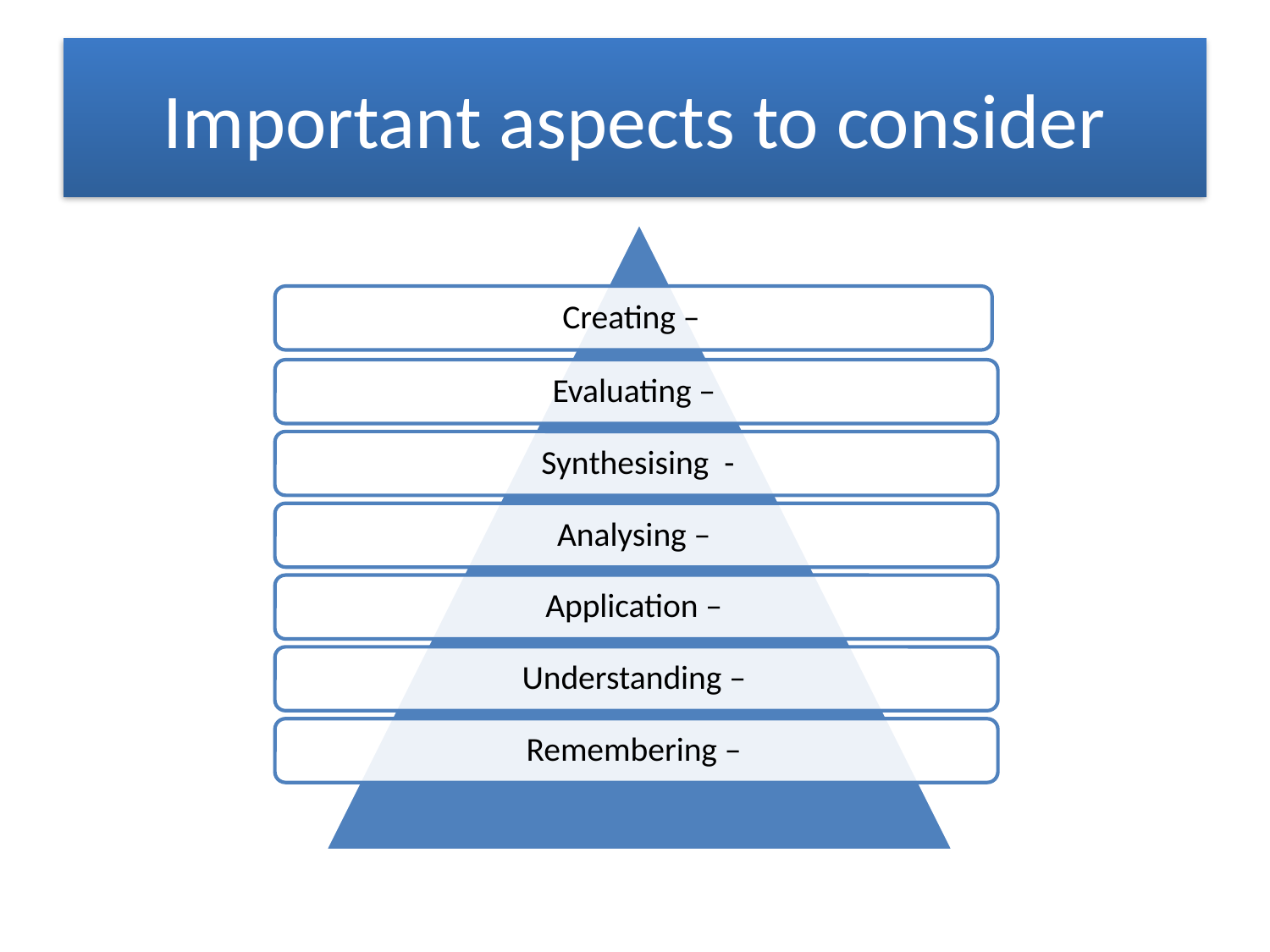

# Important aspects to consider
Creating –
Evaluating –
Synthesising  -
Analysing –
Application –
Understanding –
Remembering –